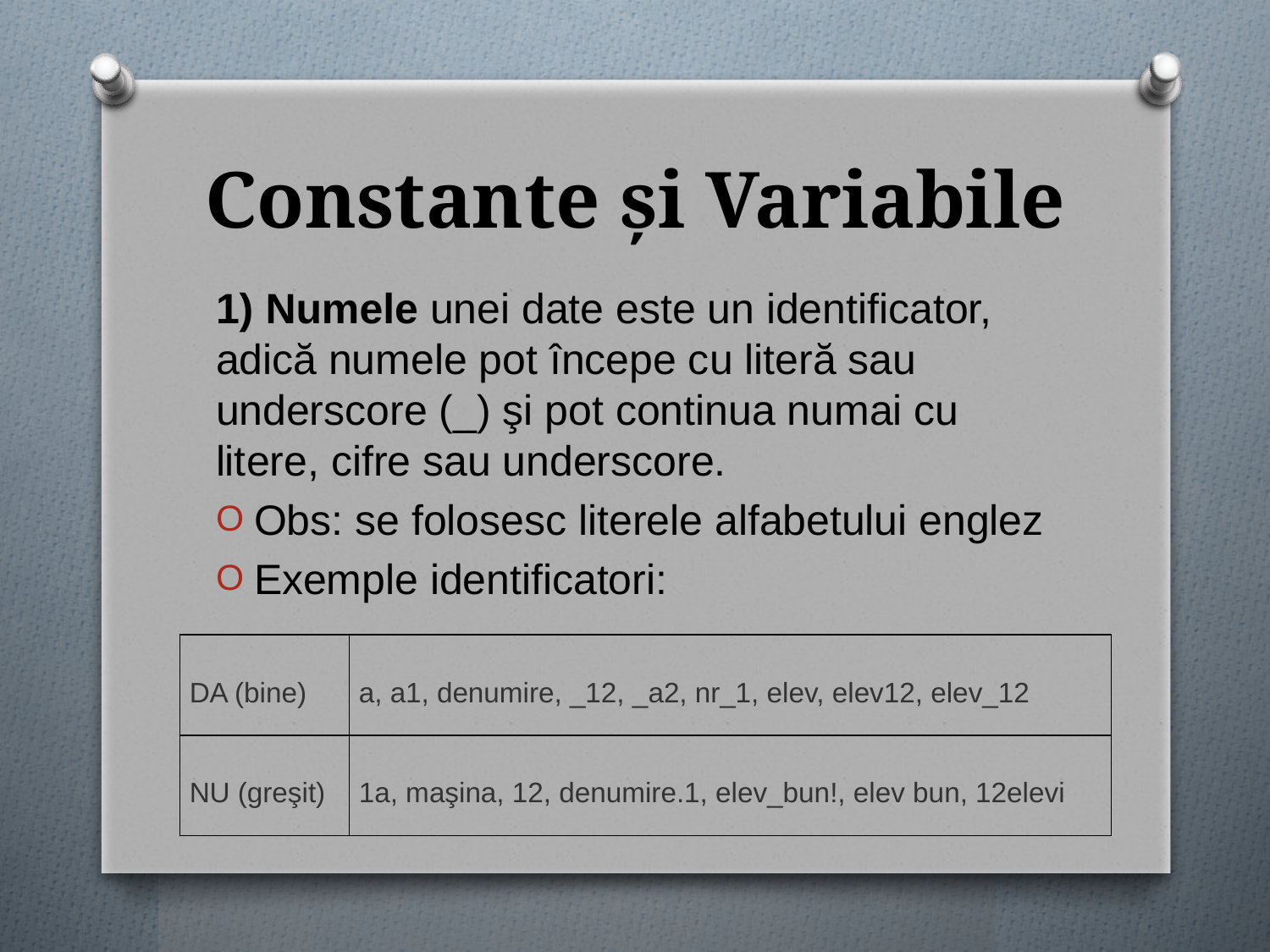

# Constante şi Variabile
1) Numele unei date este un identificator, adică numele pot începe cu literă sau underscore (_) şi pot continua numai cu litere, cifre sau underscore.
Obs: se folosesc literele alfabetului englez
Exemple identificatori:

| DA (bine) | a, a1, denumire, \_12, \_a2, nr\_1, elev, elev12, elev\_12 |
| --- | --- |
| NU (greşit) | 1a, maşina, 12, denumire.1, elev\_bun!, elev bun, 12elevi |